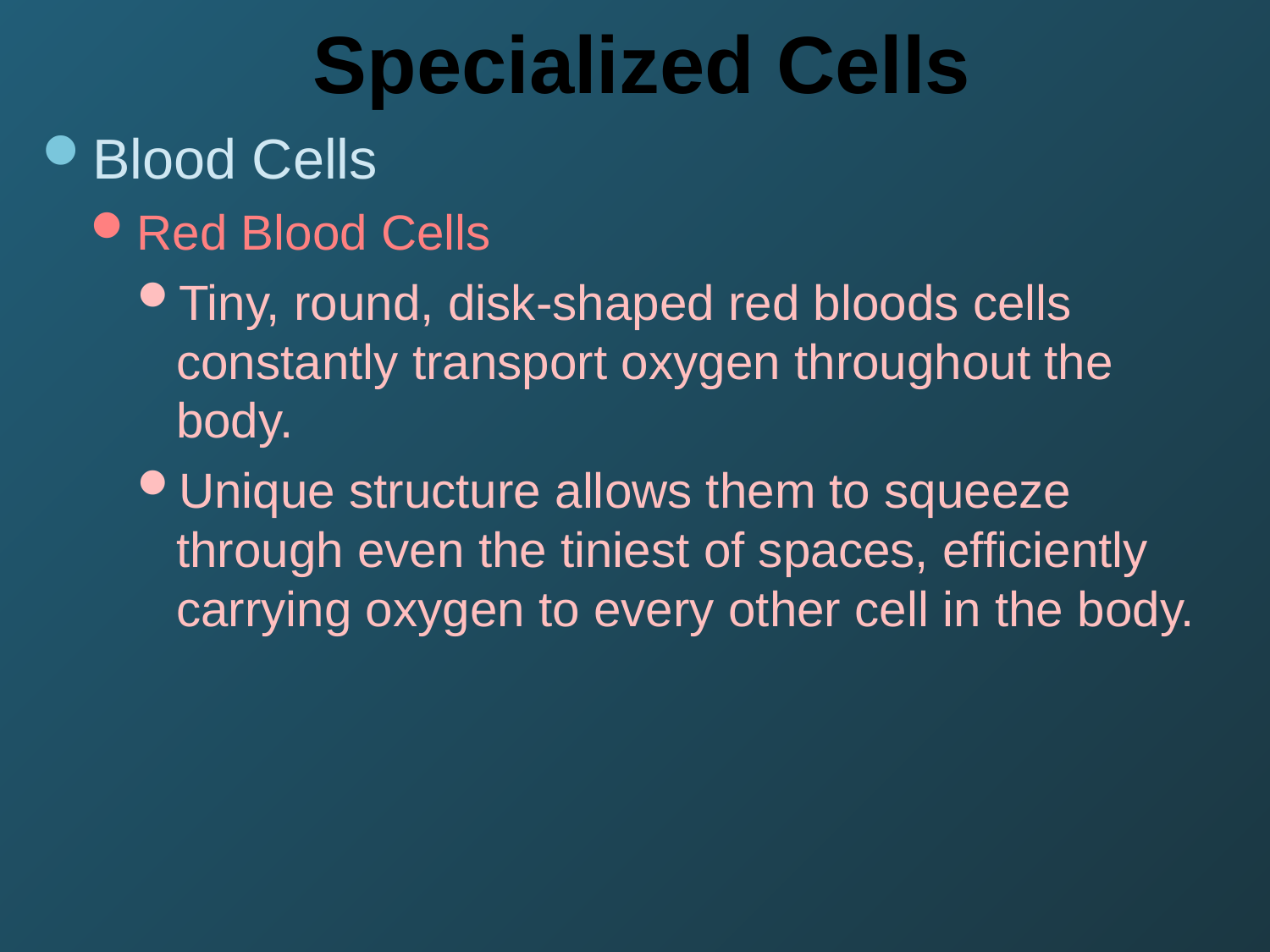

# Specialized Cells
Blood Cells
Red Blood Cells
Tiny, round, disk-shaped red bloods cells constantly transport oxygen throughout the body.
Unique structure allows them to squeeze through even the tiniest of spaces, efficiently carrying oxygen to every other cell in the body.